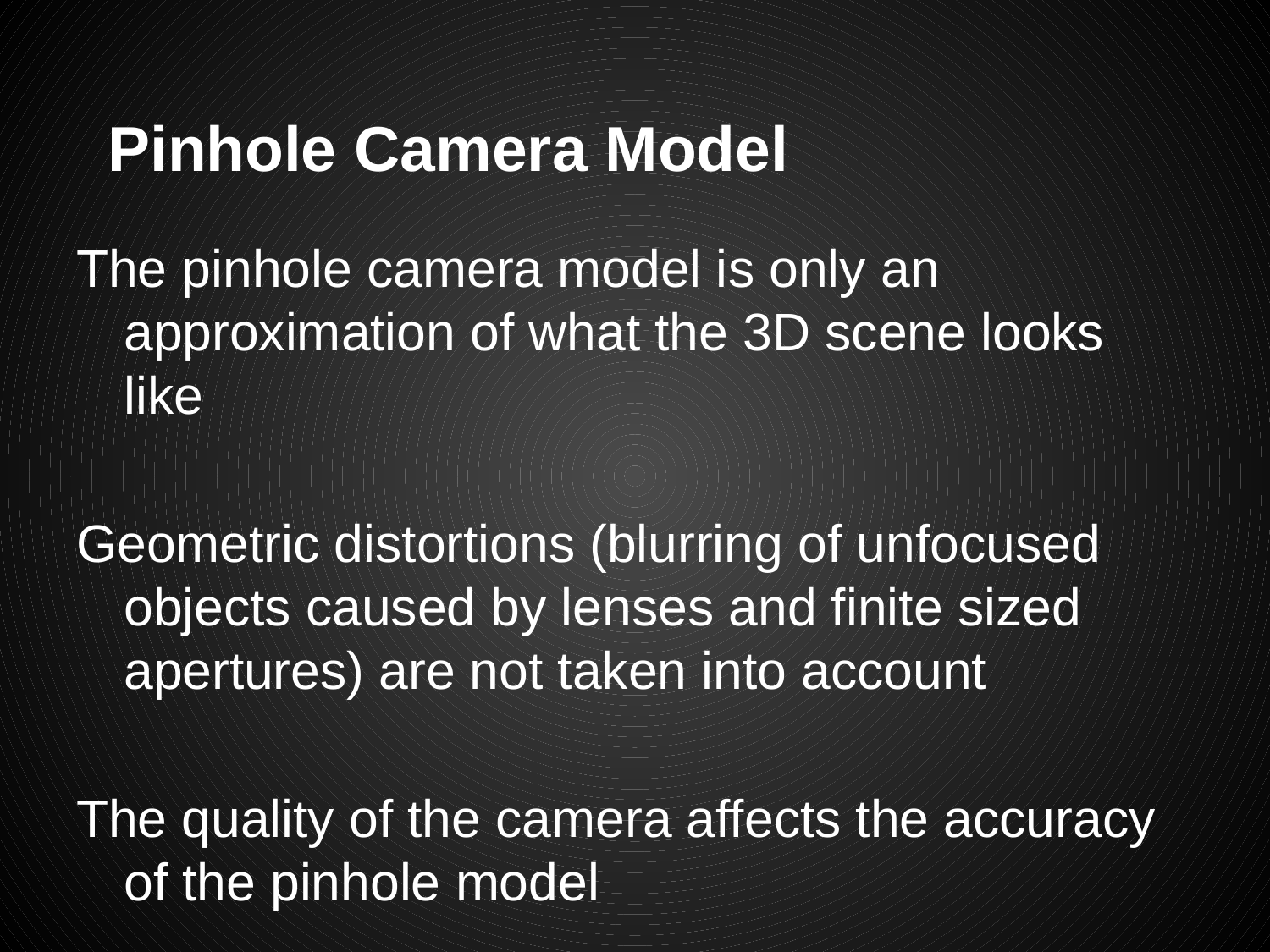

# Pinhole Camera Model
The pinhole camera model is only an approximation of what the 3D scene looks like

Geometric distortions (blurring of unfocused objects caused by lenses and finite sized apertures) are not taken into account

The quality of the camera affects the accuracy of the pinhole model